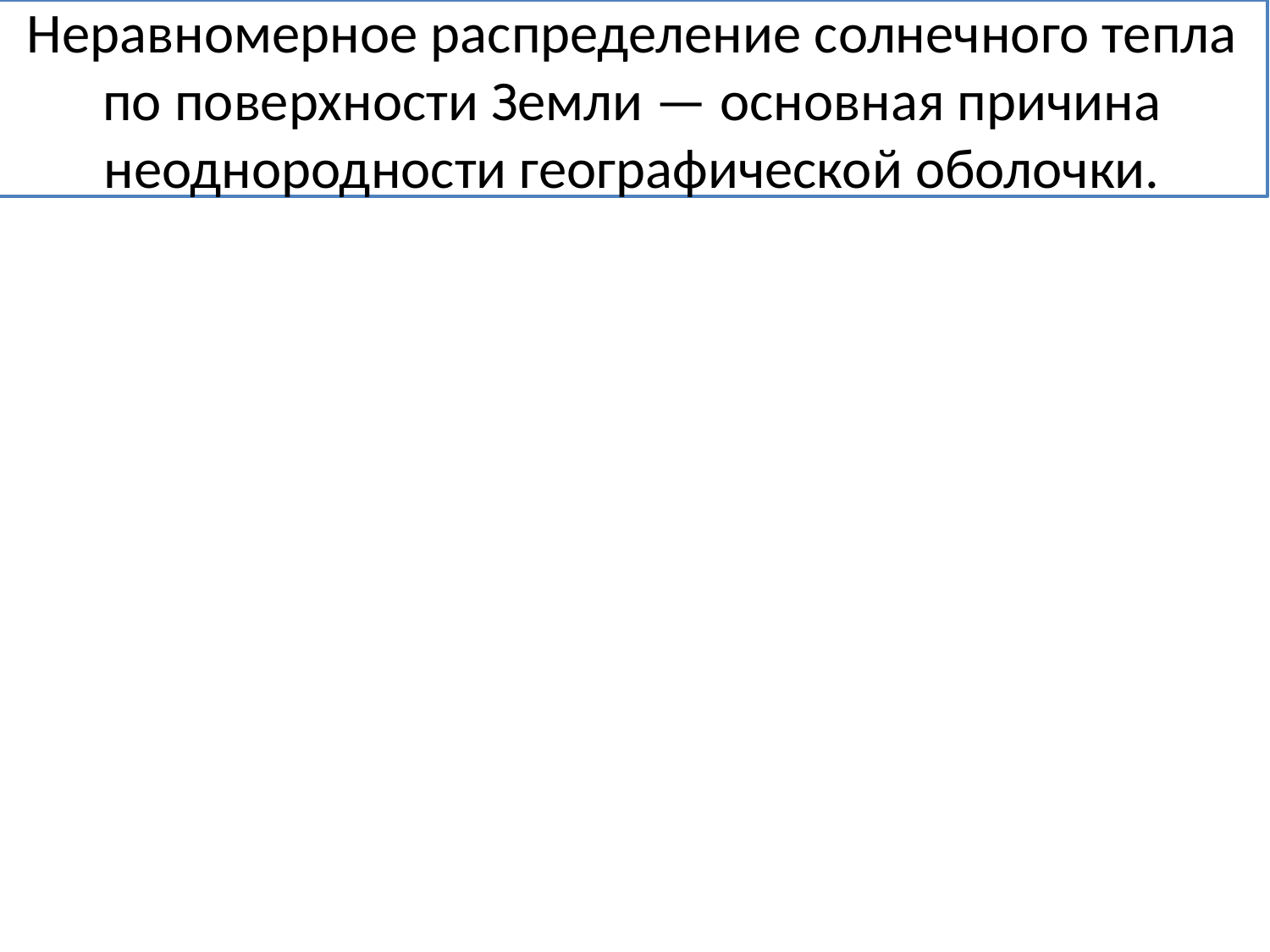

# Неравномерное распределение солнечного тепла по поверхности Земли — основная причина неоднородности географической оболочки.